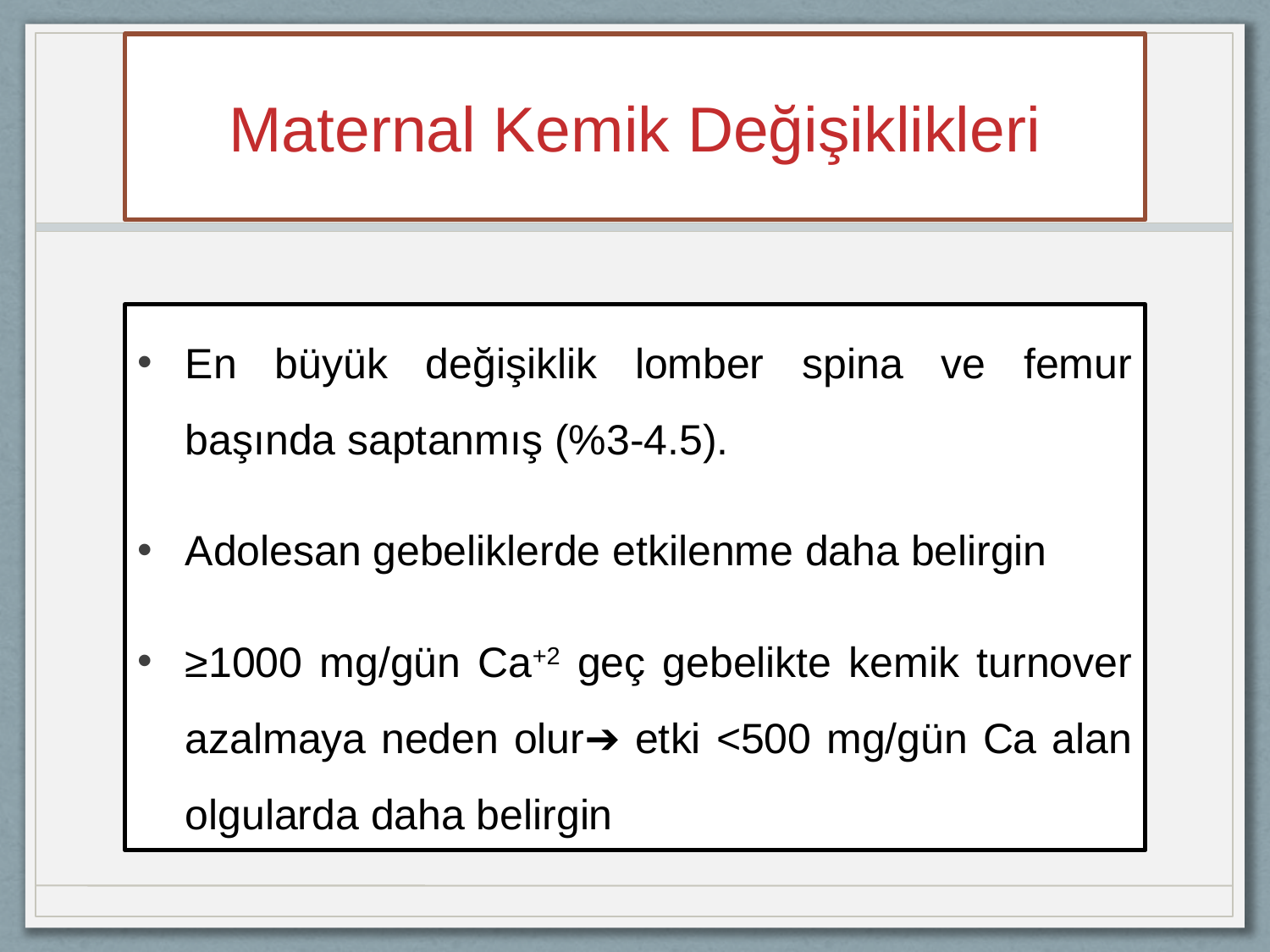

# Maternal Kemik Değişiklikleri
En büyük değişiklik lomber spina ve femur başında saptanmış (%3-4.5).
Adolesan gebeliklerde etkilenme daha belirgin
≥1000 mg/gün Ca+2 geç gebelikte kemik turnover azalmaya neden olur➔ etki <500 mg/gün Ca alan olgularda daha belirgin